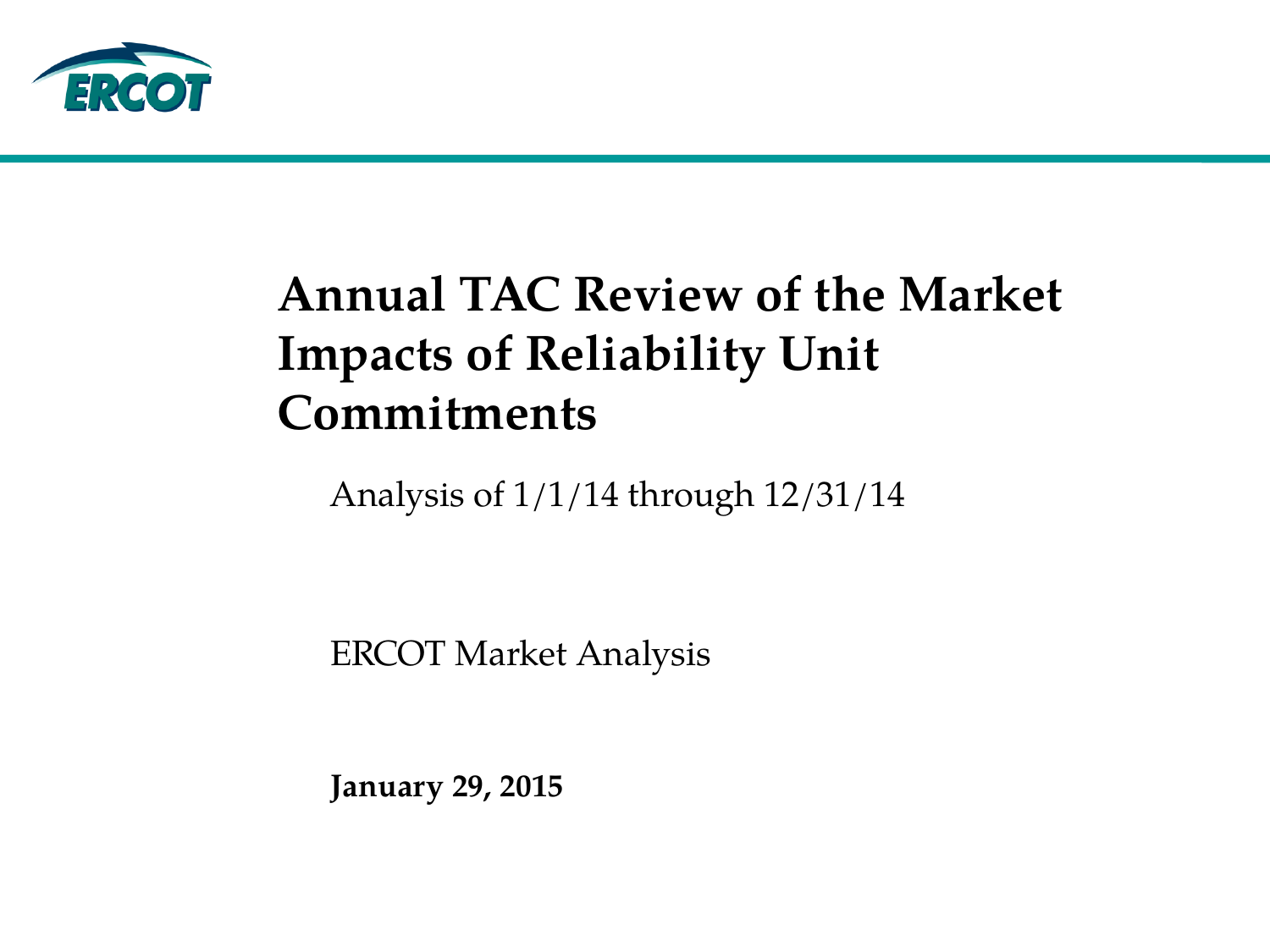

# Annual TAC Review of the Market Impacts of Reliability Unit Commitments
Analysis of 1/1/14 through 12/31/14
ERCOT Market Analysis

January 29, 2015